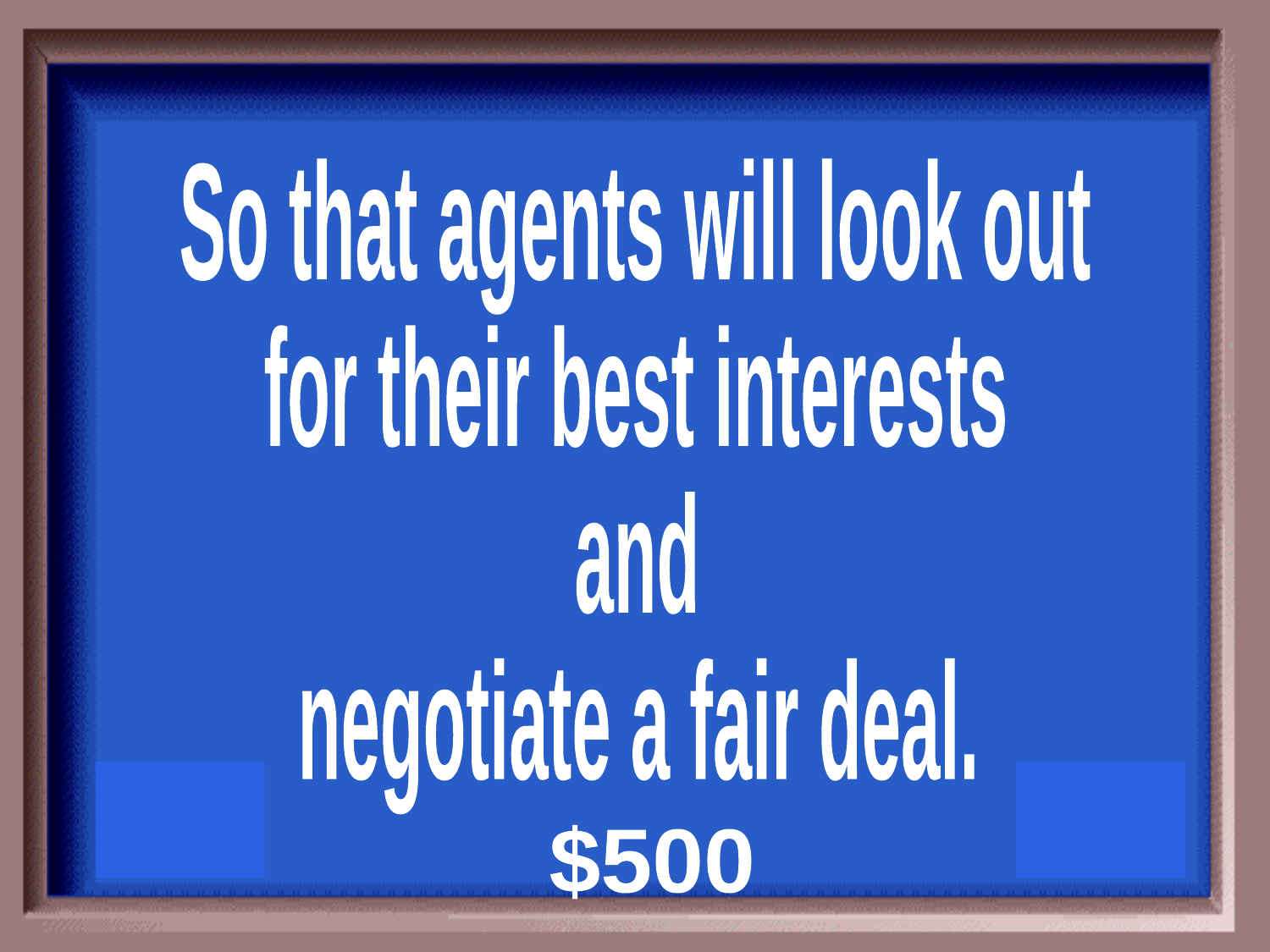

So that agents will look out
for their best interests
and
negotiate a fair deal.

$500